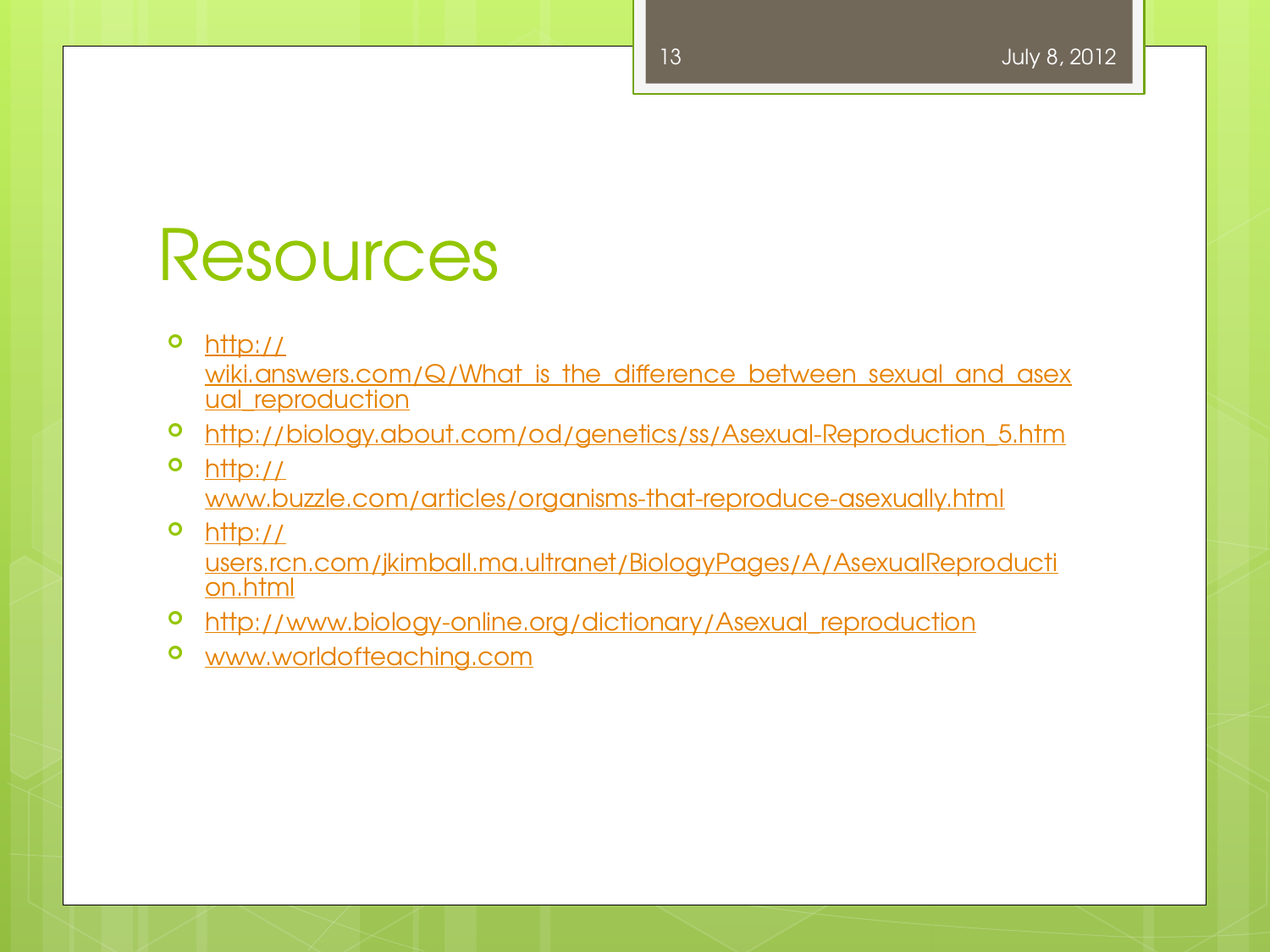

13
July 8, 2012
# Resources
http://wiki.answers.com/Q/What_is_the_difference_between_sexual_and_asexual_reproduction
http://biology.about.com/od/genetics/ss/Asexual-Reproduction_5.htm
http://www.buzzle.com/articles/organisms-that-reproduce-asexually.html
http://users.rcn.com/jkimball.ma.ultranet/BiologyPages/A/AsexualReproduction.html
http://www.biology-online.org/dictionary/Asexual_reproduction
www.worldofteaching.com